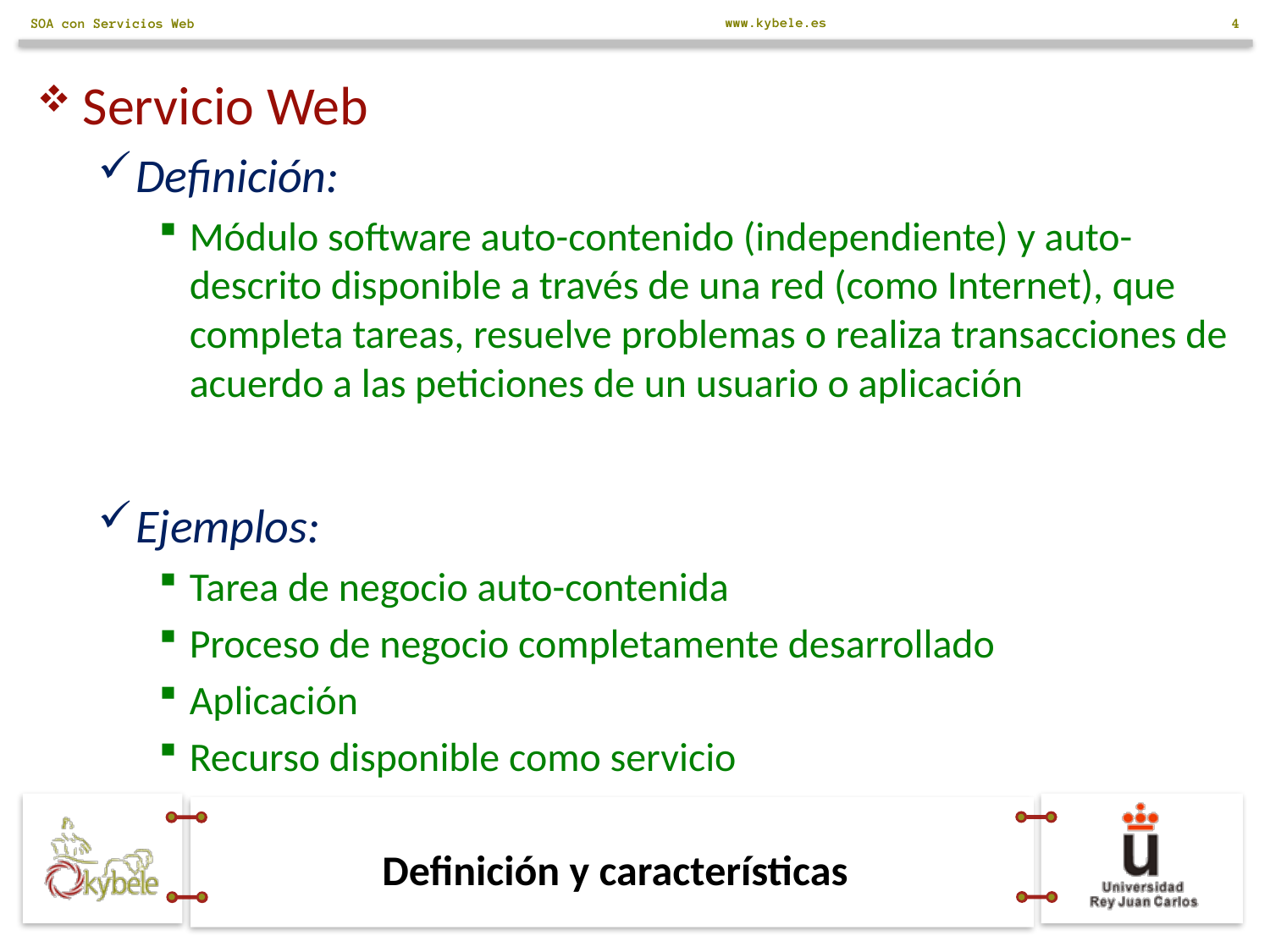

SOA con Servicios Web
4
Servicio Web
Definición:
Módulo software auto-contenido (independiente) y auto-descrito disponible a través de una red (como Internet), que completa tareas, resuelve problemas o realiza transacciones de acuerdo a las peticiones de un usuario o aplicación

Ejemplos:
Tarea de negocio auto-contenida
Proceso de negocio completamente desarrollado
Aplicación
Recurso disponible como servicio
# Definición y características